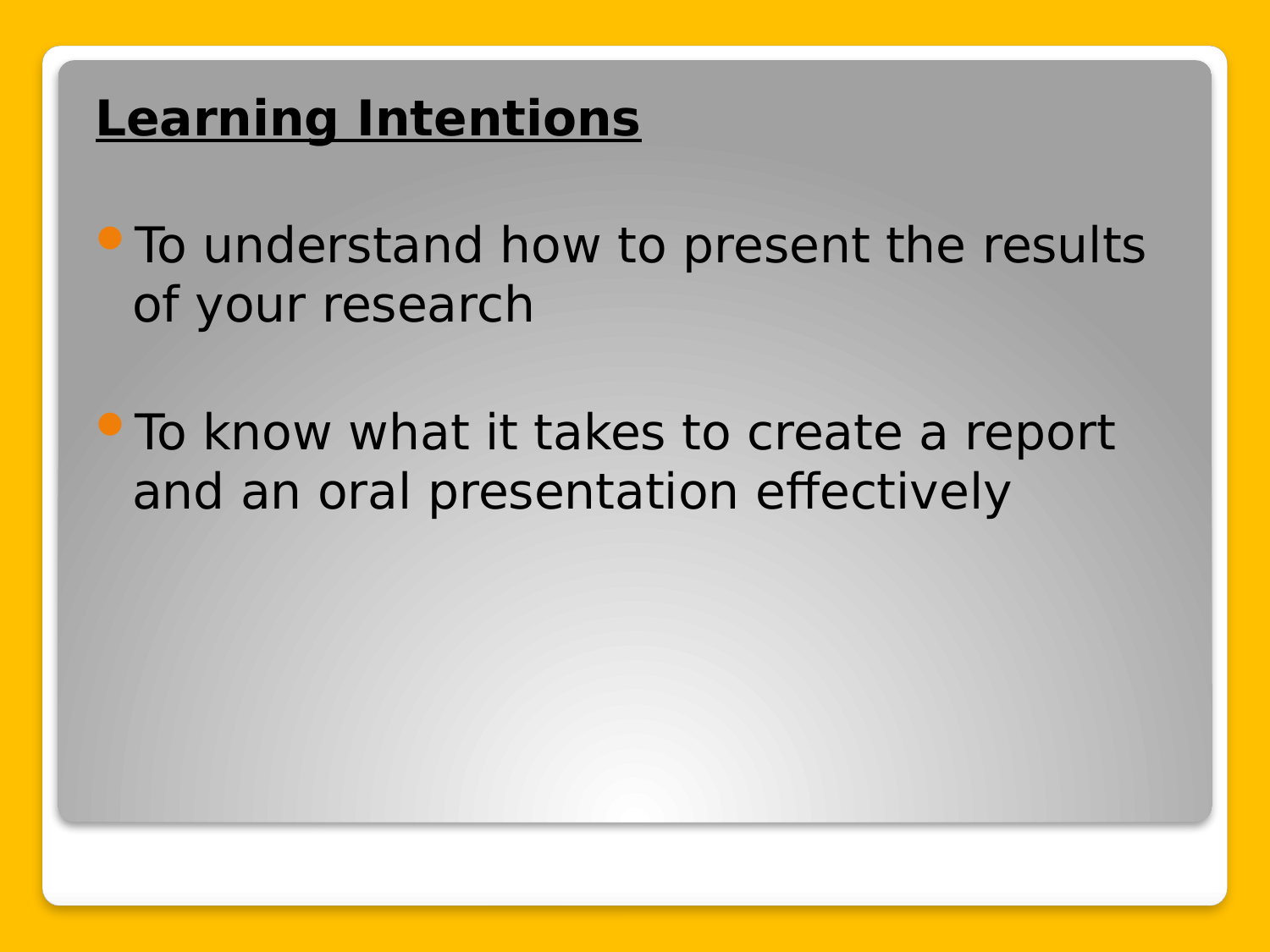

Learning Intentions

To understand how to present the results of your research

To know what it takes to create a report and an oral presentation effectively